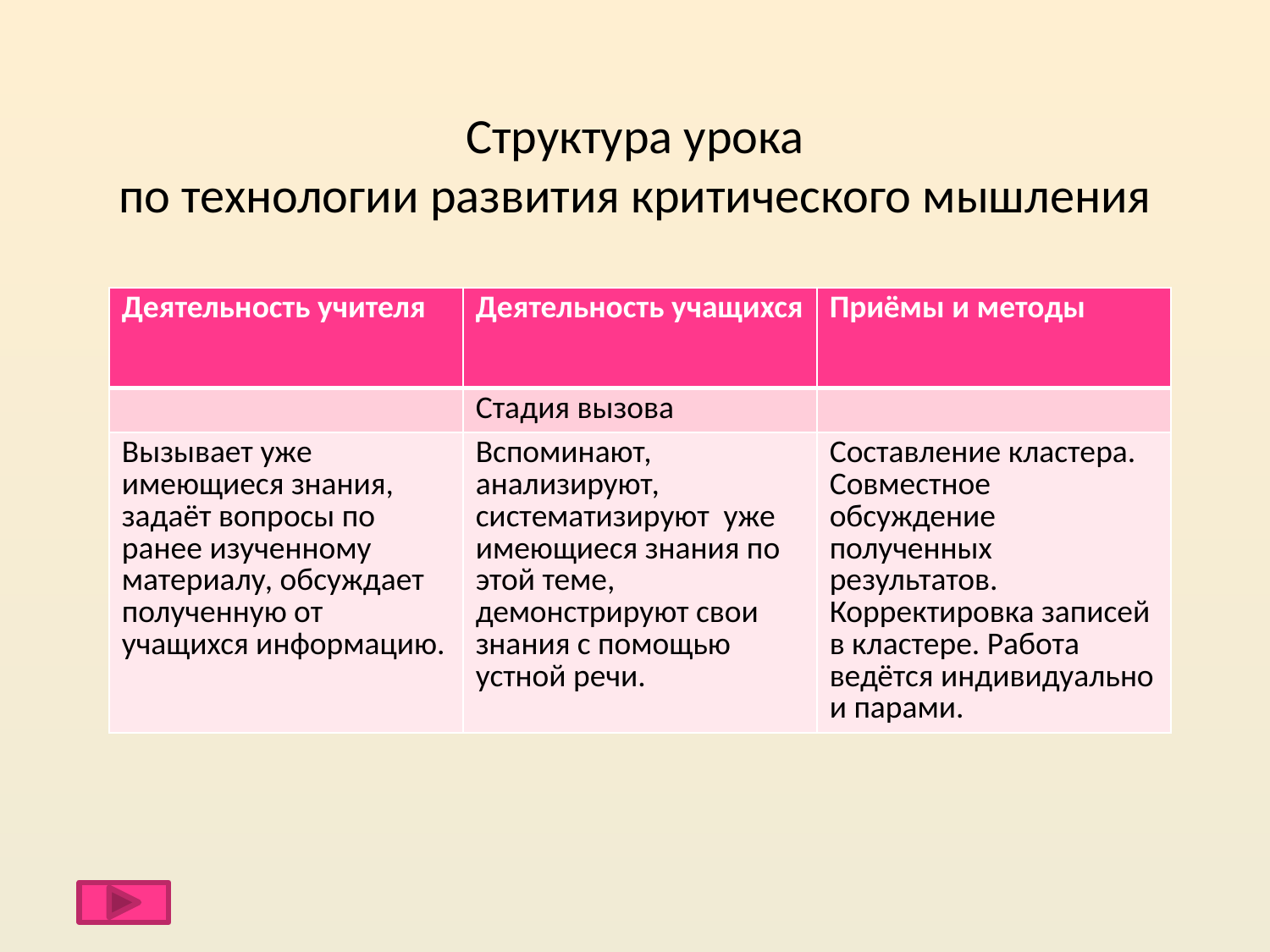

# Структура урока по технологии развития критического мышления

| Деятельность учителя | Деятельность учащихся | Приёмы и методы |
| --- | --- | --- |
|  | Стадия вызова |  |
| Вызывает уже имеющиеся знания, задаёт вопросы по ранее изученному материалу, обсуждает полученную от учащихся информацию. | Вспоминают, анализируют, систематизируют уже имеющиеся знания по этой теме, демонстрируют свои знания с помощью устной речи. | Составление кластера. Совместное обсуждение полученных результатов. Корректировка записей в кластере. Работа ведётся индивидуально и парами. |